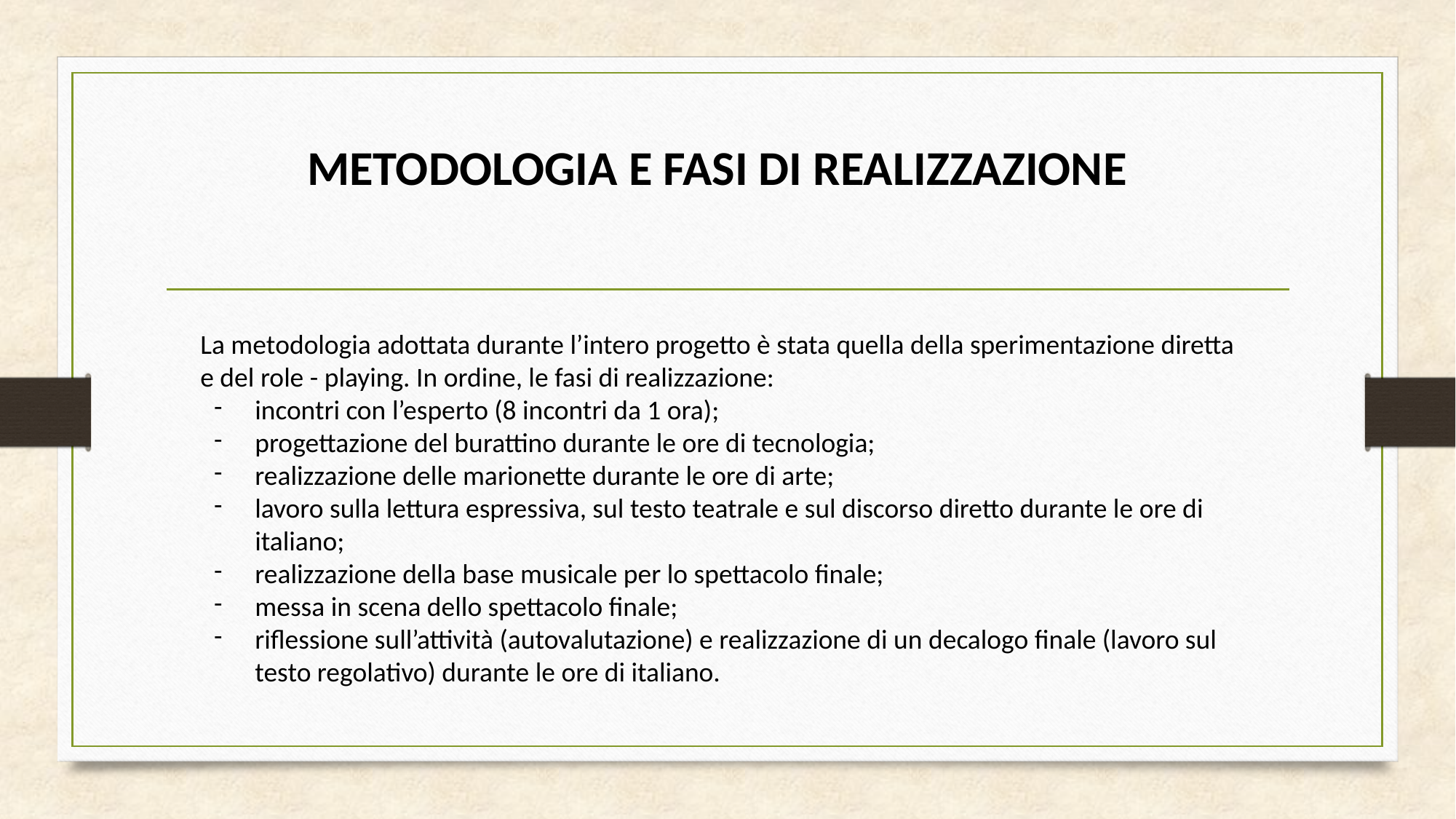

#
METODOLOGIA E FASI DI REALIZZAZIONE
La metodologia adottata durante l’intero progetto è stata quella della sperimentazione diretta e del role - playing. In ordine, le fasi di realizzazione:
incontri con l’esperto (8 incontri da 1 ora);
progettazione del burattino durante le ore di tecnologia;
realizzazione delle marionette durante le ore di arte;
lavoro sulla lettura espressiva, sul testo teatrale e sul discorso diretto durante le ore di italiano;
realizzazione della base musicale per lo spettacolo finale;
messa in scena dello spettacolo finale;
riflessione sull’attività (autovalutazione) e realizzazione di un decalogo finale (lavoro sul testo regolativo) durante le ore di italiano.